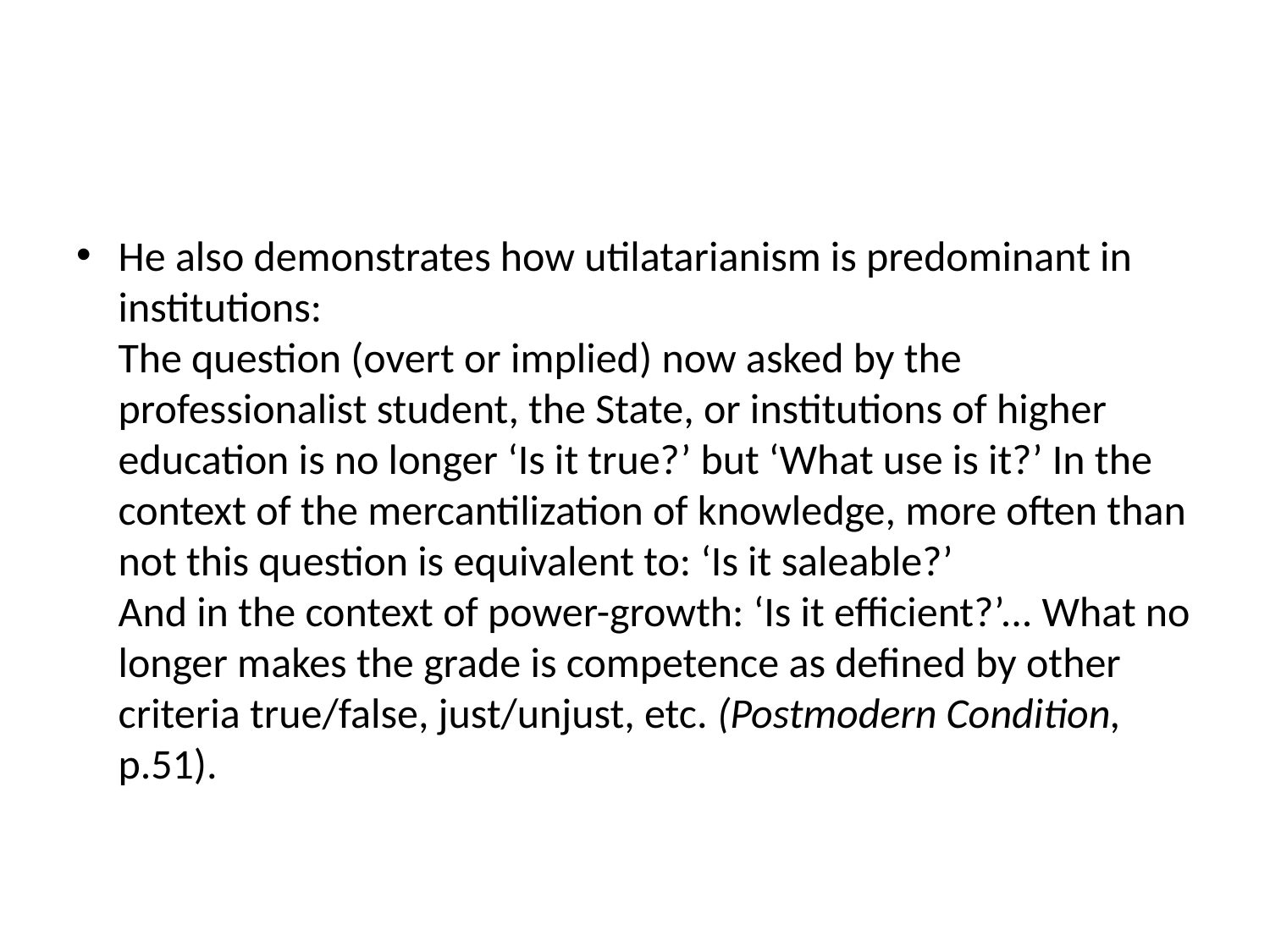

#
He also demonstrates how utilatarianism is predominant in institutions:
The question (overt or implied) now asked by the professionalist student, the State, or institutions of higher education is no longer ‘Is it true?’ but ‘What use is it?’ In the context of the mercantilization of knowledge, more often than not this question is equivalent to: ‘Is it saleable?’
And in the context of power-growth: ‘Is it efficient?’... What no longer makes the grade is competence as defined by other criteria true/false, just/unjust, etc. (Postmodern Condition, p.51).